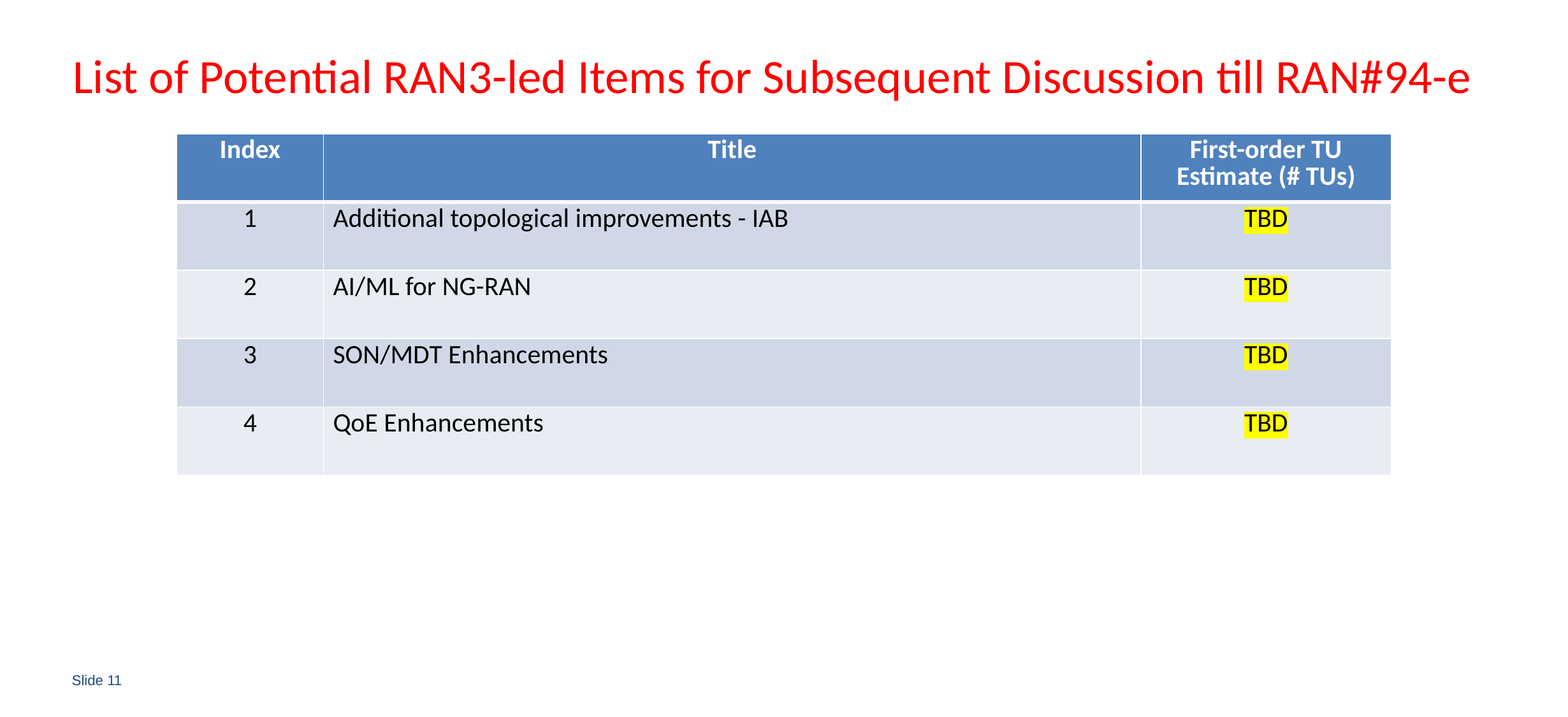

# List of Potential RAN3-led Items for Subsequent Discussion till RAN#94-e
| Index | Title | First-order TU Estimate (# TUs) |
| --- | --- | --- |
| 1 | Additional topological improvements - IAB | TBD |
| 2 | AI/ML for NG-RAN | TBD |
| 3 | SON/MDT Enhancements | TBD |
| 4 | QoE Enhancements | TBD |